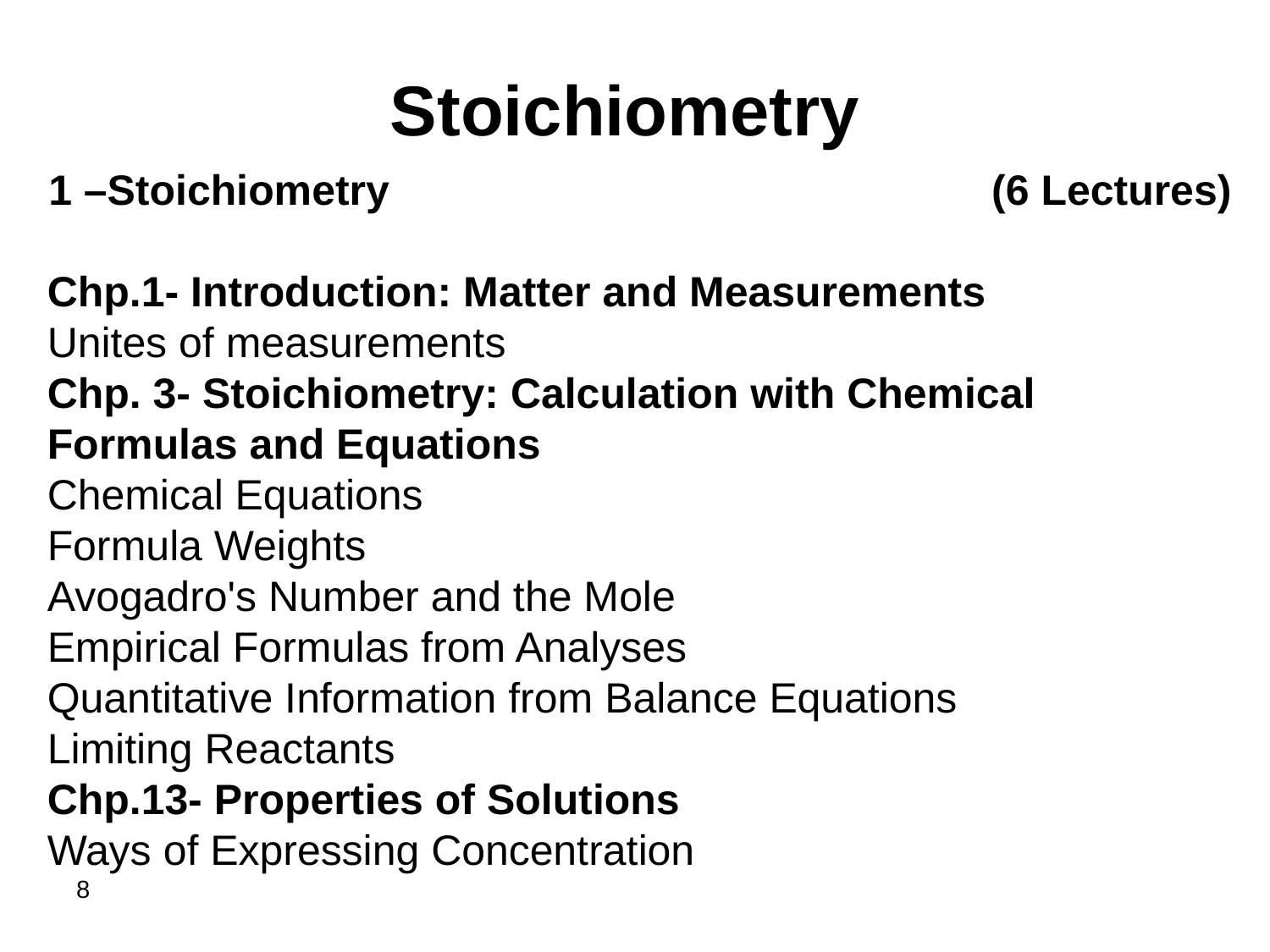

Stoichiometry
1 –Stoichiometry                                                   (6 Lectures)

Chp.1- Introduction: Matter and Measurements
Unites of measurements
Chp. 3- Stoichiometry: Calculation with Chemical Formulas and Equations
Chemical Equations
Formula Weights
Avogadro's Number and the Mole
Empirical Formulas from Analyses
Quantitative Information from Balance Equations
Limiting Reactants
Chp.13- Properties of Solutions
Ways of Expressing Concentration
8